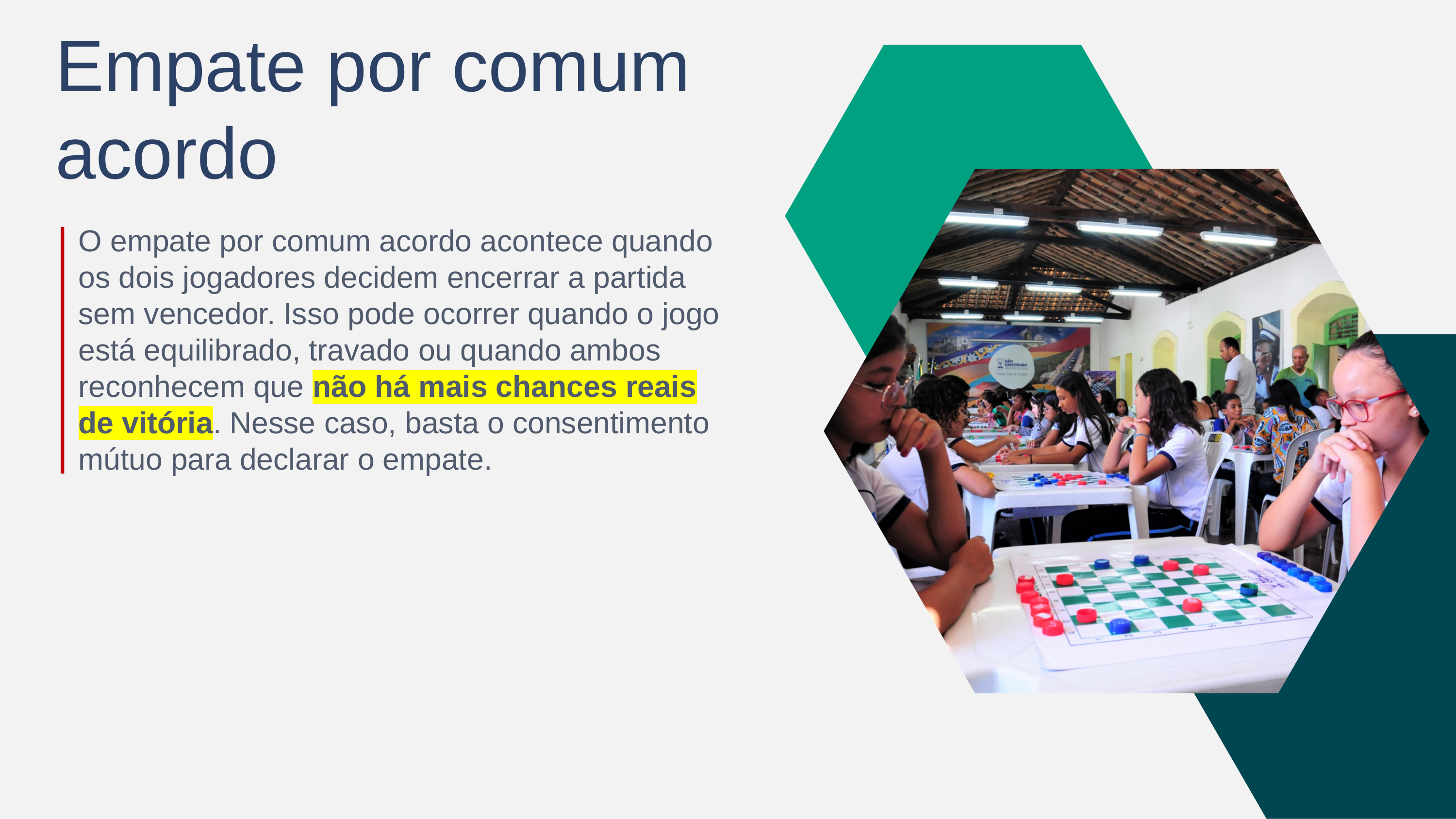

Empate por comum acordo

O empate por comum acordo acontece quando os dois jogadores decidem encerrar a partida sem vencedor. Isso pode ocorrer quando o jogo está equilibrado, travado ou quando ambos reconhecem que não há mais chances reais de vitória. Nesse caso, basta o consentimento mútuo para declarar o empate.